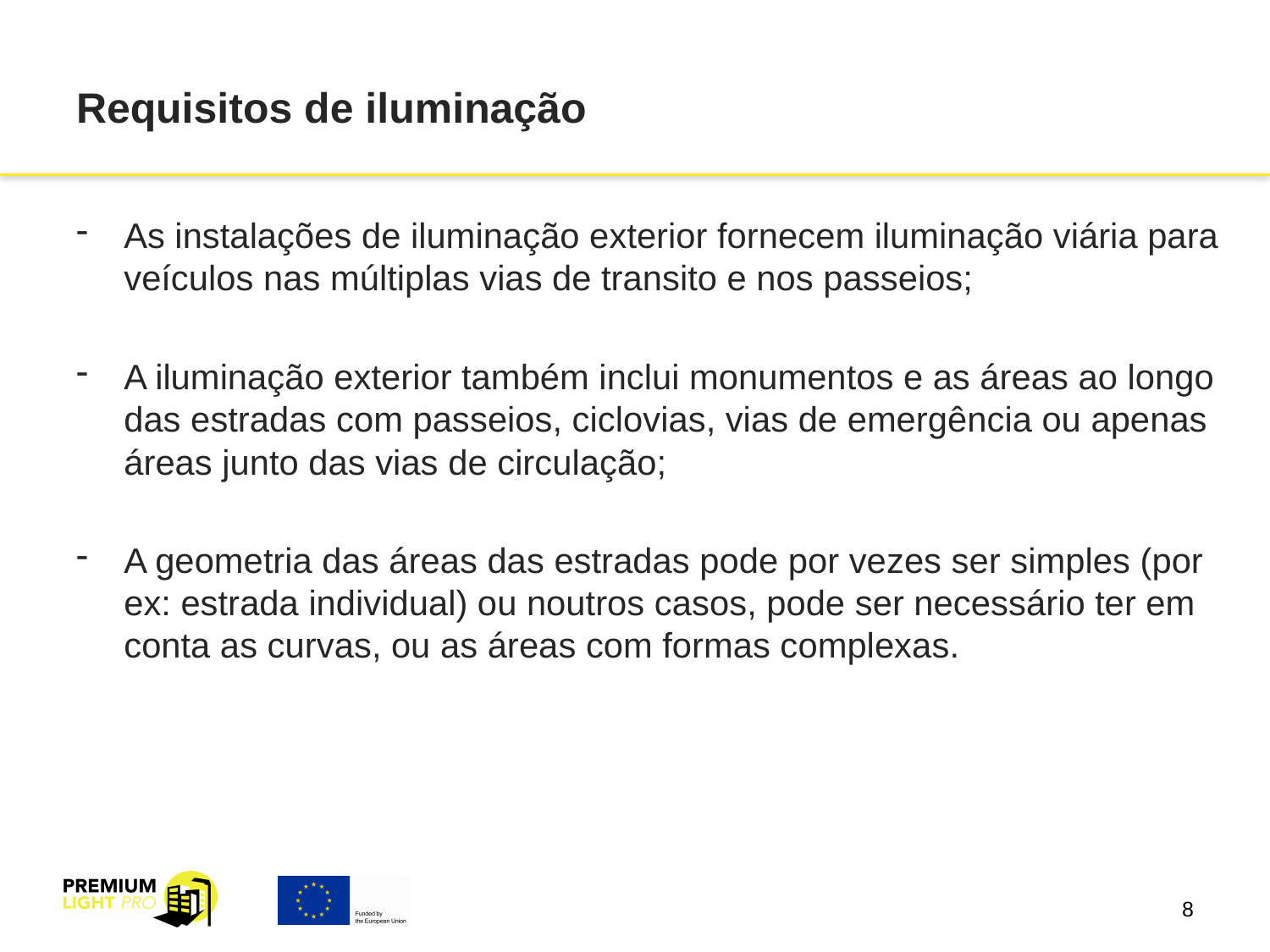

# Requisitos de iluminação
As instalações de iluminação exterior fornecem iluminação viária para veículos nas múltiplas vias de transito e nos passeios;

A iluminação exterior também inclui monumentos e as áreas ao longo das estradas com passeios, ciclovias, vias de emergência ou apenas áreas junto das vias de circulação;

A geometria das áreas das estradas pode por vezes ser simples (por ex: estrada individual) ou noutros casos, pode ser necessário ter em conta as curvas, ou as áreas com formas complexas.